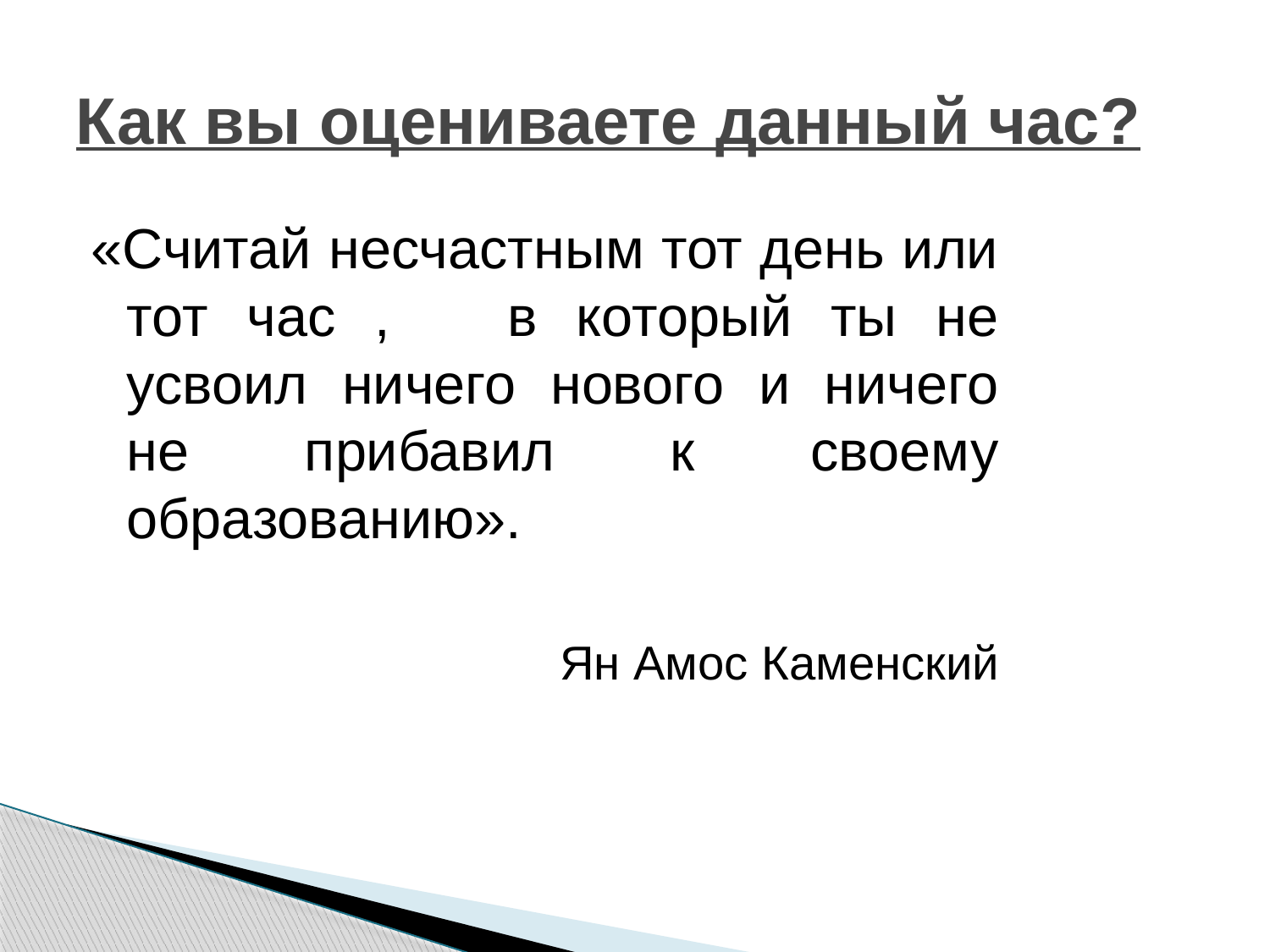

# Как вы оцениваете данный час?
«Считай несчастным тот день или тот час ,   в который ты не усвоил ничего нового и ничего не прибавил к своему образованию».

Ян Амос Каменский